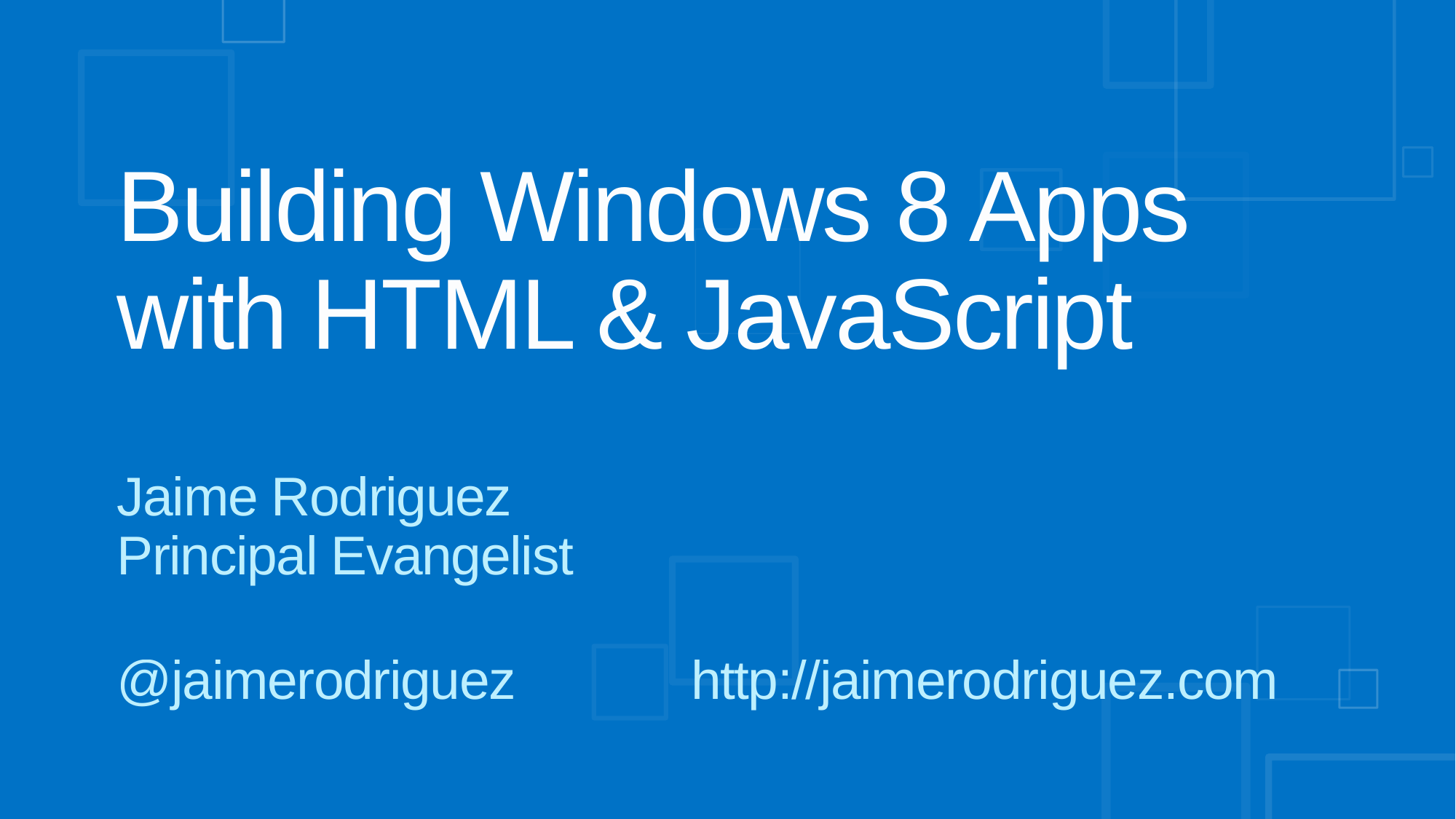

# Building Windows 8 Apps with HTML & JavaScript
Jaime Rodriguez
Principal Evangelist
@jaimerodriguez 		  http://jaimerodriguez.com